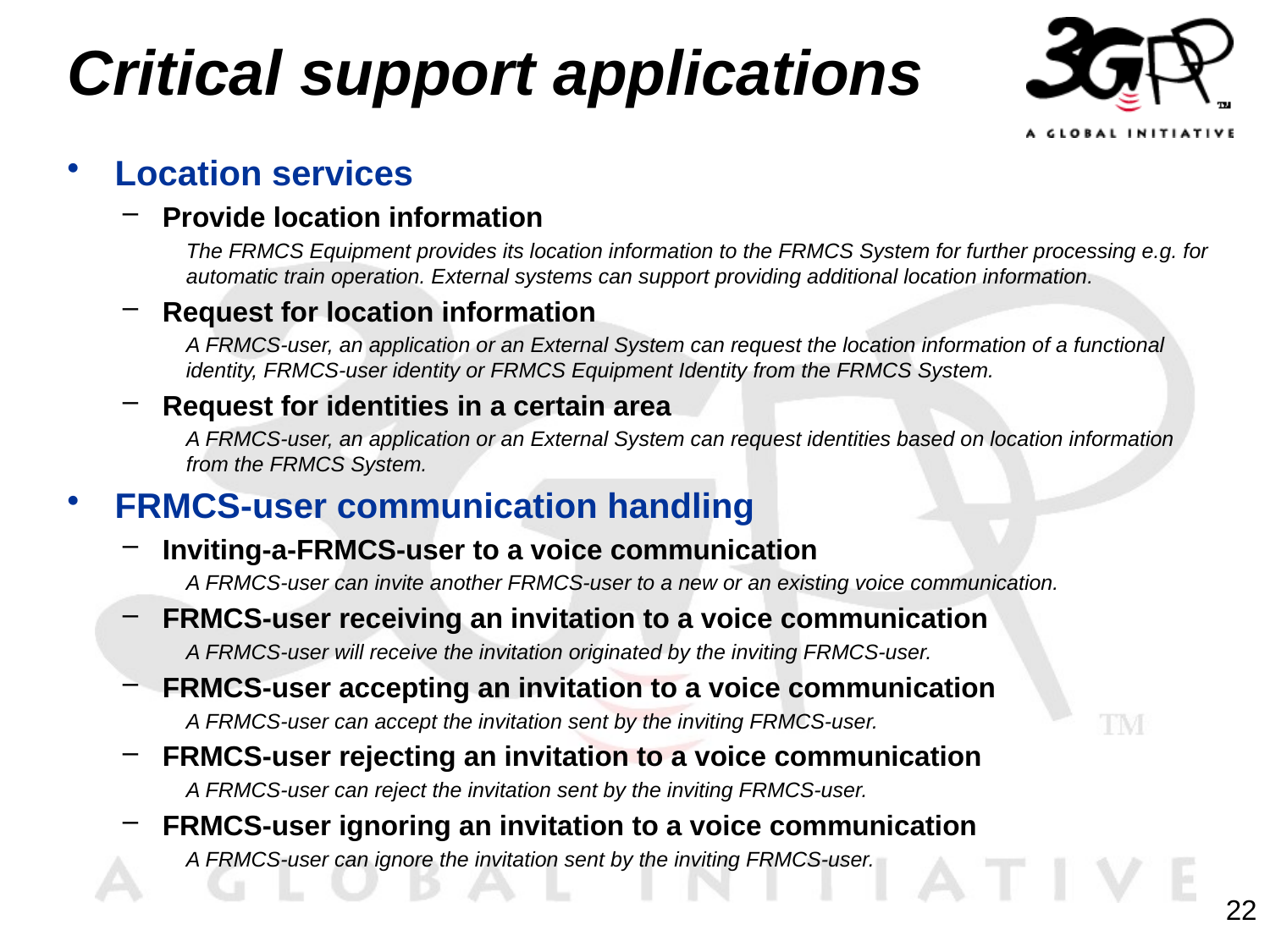

# Critical support applications
Location services
Provide location information
The FRMCS Equipment provides its location information to the FRMCS System for further processing e.g. for automatic train operation. External systems can support providing additional location information.
Request for location information
A FRMCS-user, an application or an External System can request the location information of a functional identity, FRMCS-user identity or FRMCS Equipment Identity from the FRMCS System.
Request for identities in a certain area
A FRMCS-user, an application or an External System can request identities based on location information from the FRMCS System.
FRMCS-user communication handling
Inviting-a-FRMCS-user to a voice communication
A FRMCS-user can invite another FRMCS-user to a new or an existing voice communication.
FRMCS-user receiving an invitation to a voice communication
A FRMCS-user will receive the invitation originated by the inviting FRMCS-user.
FRMCS-user accepting an invitation to a voice communication
A FRMCS-user can accept the invitation sent by the inviting FRMCS-user.
FRMCS-user rejecting an invitation to a voice communication
A FRMCS-user can reject the invitation sent by the inviting FRMCS-user.
FRMCS-user ignoring an invitation to a voice communication
A FRMCS-user can ignore the invitation sent by the inviting FRMCS-user.

22